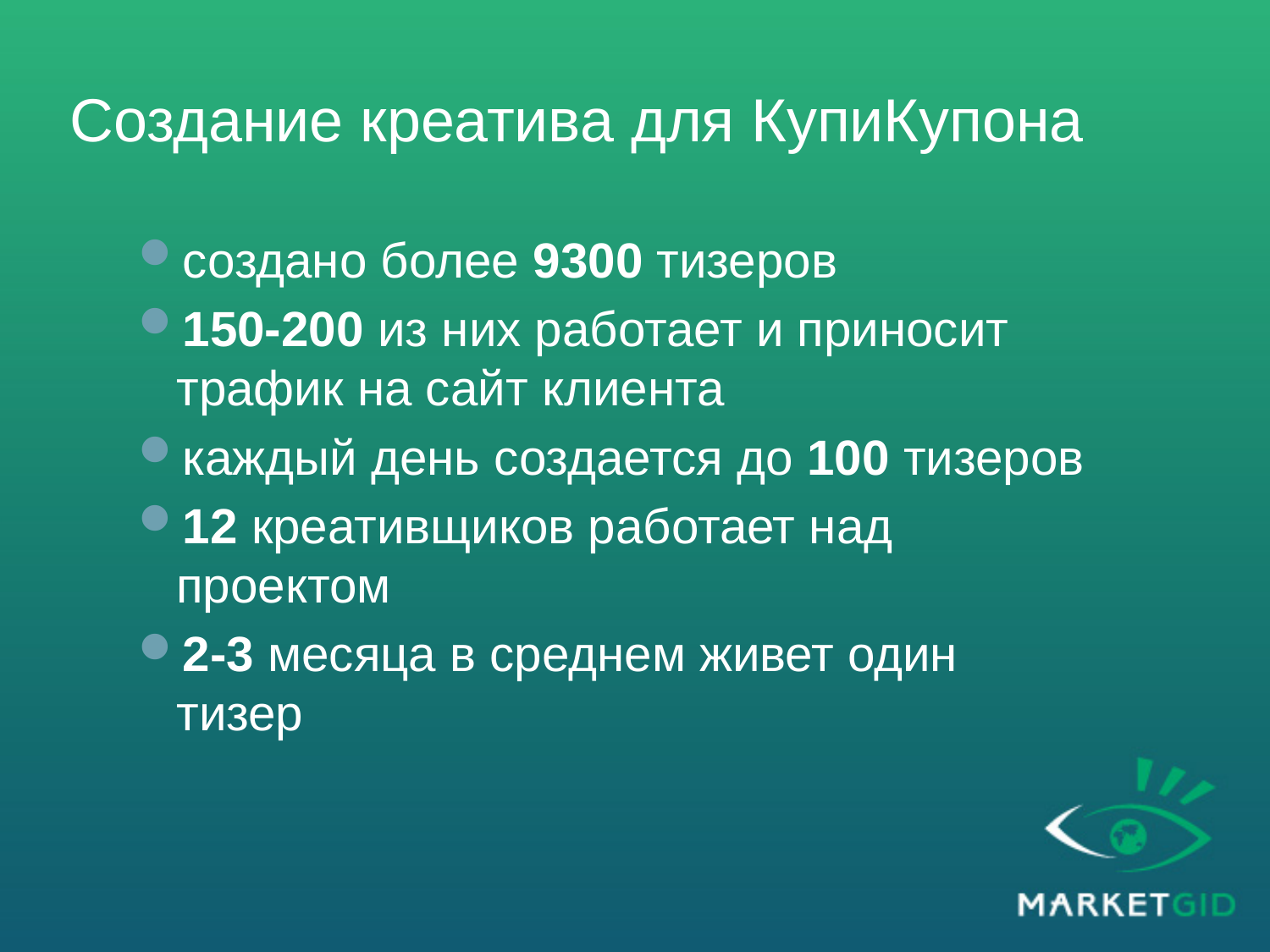

# Создание креатива для КупиКупона
создано более 9300 тизеров
150-200 из них работает и приносит трафик на сайт клиента
каждый день создается до 100 тизеров
12 креативщиков работает над проектом
2-3 месяца в среднем живет один тизер